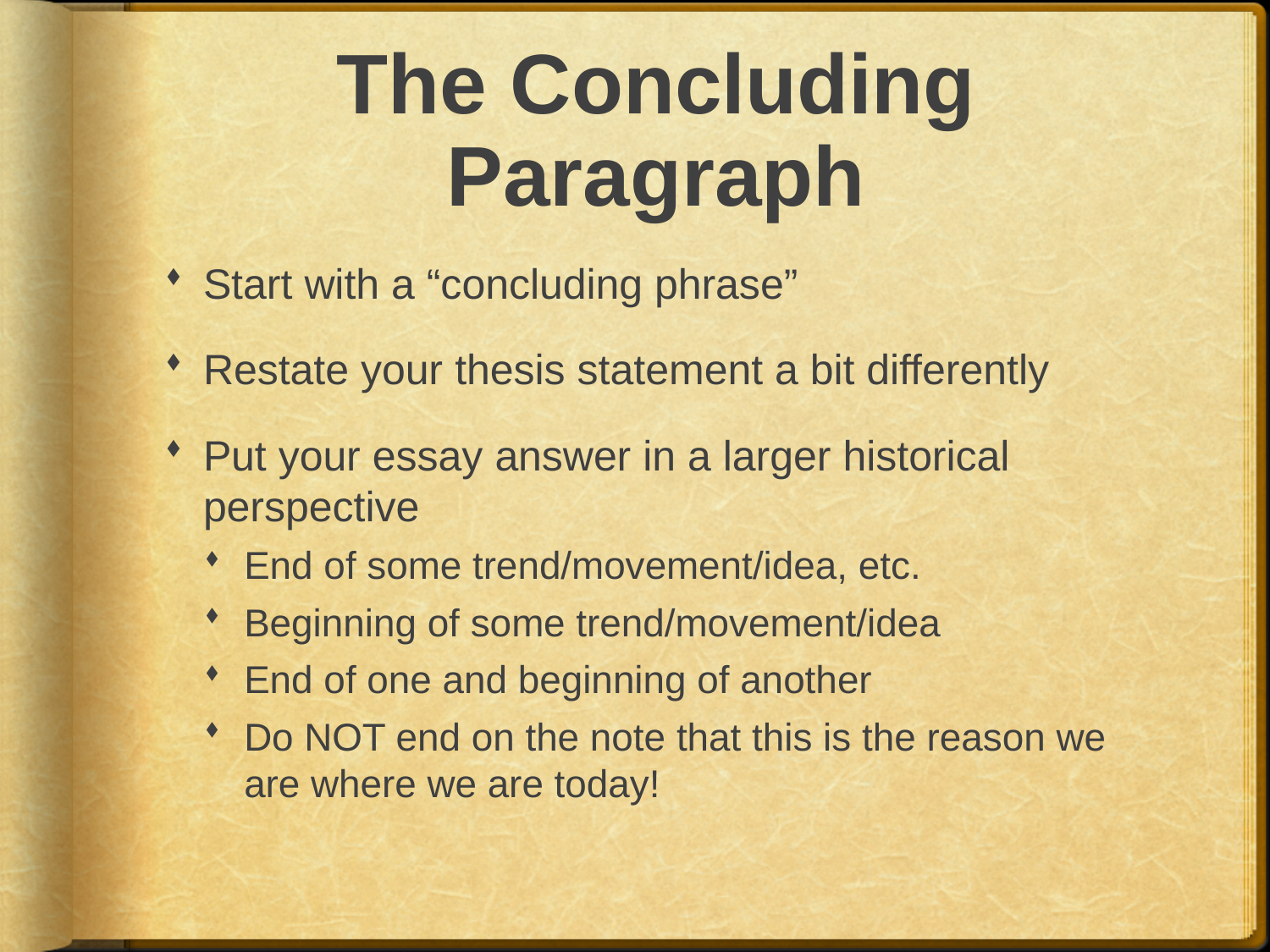

# The Concluding Paragraph
Start with a “concluding phrase”
Restate your thesis statement a bit differently
Put your essay answer in a larger historical perspective
End of some trend/movement/idea, etc.
Beginning of some trend/movement/idea
End of one and beginning of another
Do NOT end on the note that this is the reason we are where we are today!